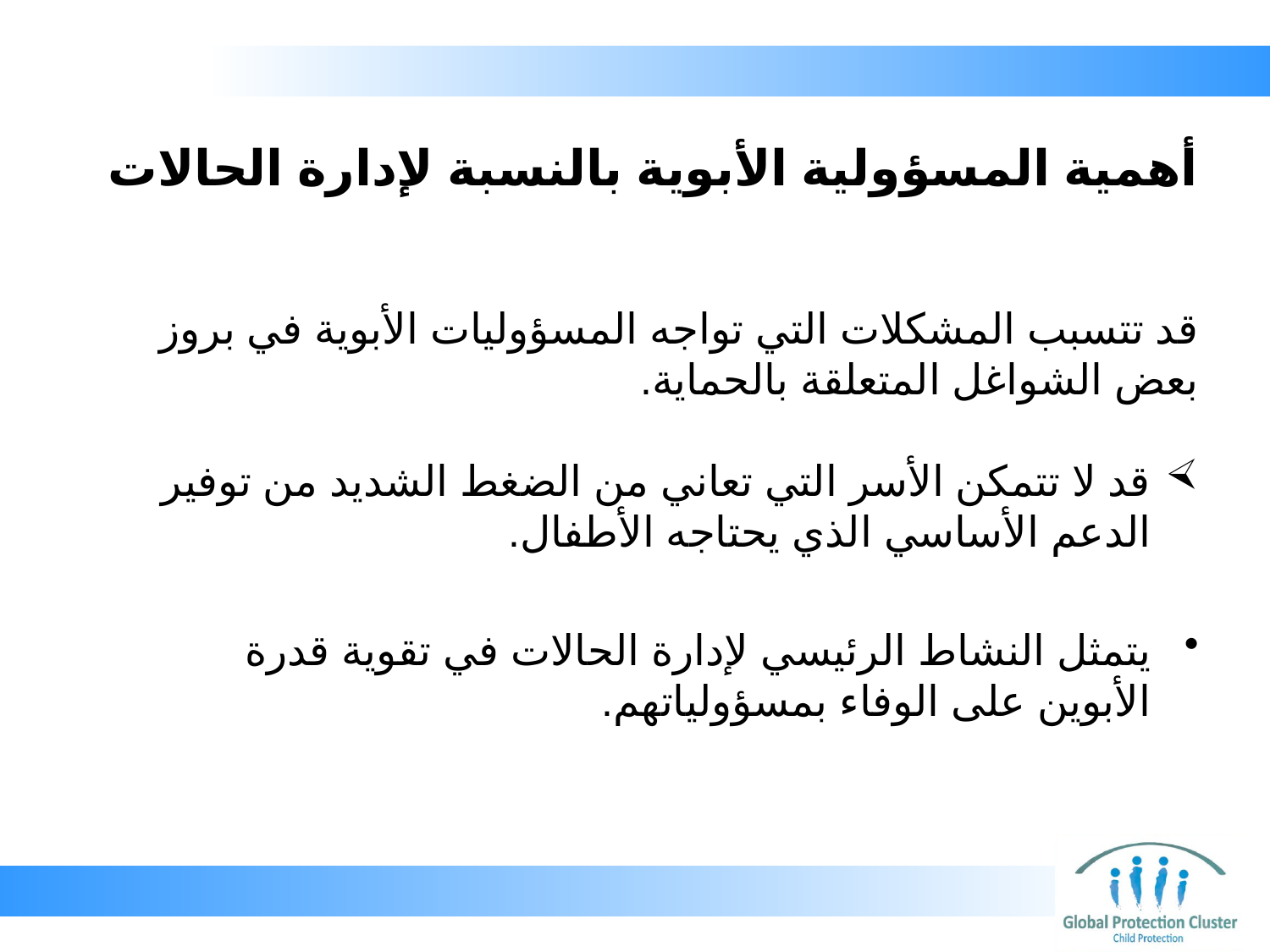

# أهمية المسؤولية الأبوية بالنسبة لإدارة الحالات

قد تتسبب المشكلات التي تواجه المسؤوليات الأبوية في بروز بعض الشواغل المتعلقة بالحماية.
قد لا تتمكن الأسر التي تعاني من الضغط الشديد من توفير الدعم الأساسي الذي يحتاجه الأطفال.

يتمثل النشاط الرئيسي لإدارة الحالات في تقوية قدرة الأبوين على الوفاء بمسؤولياتهم.